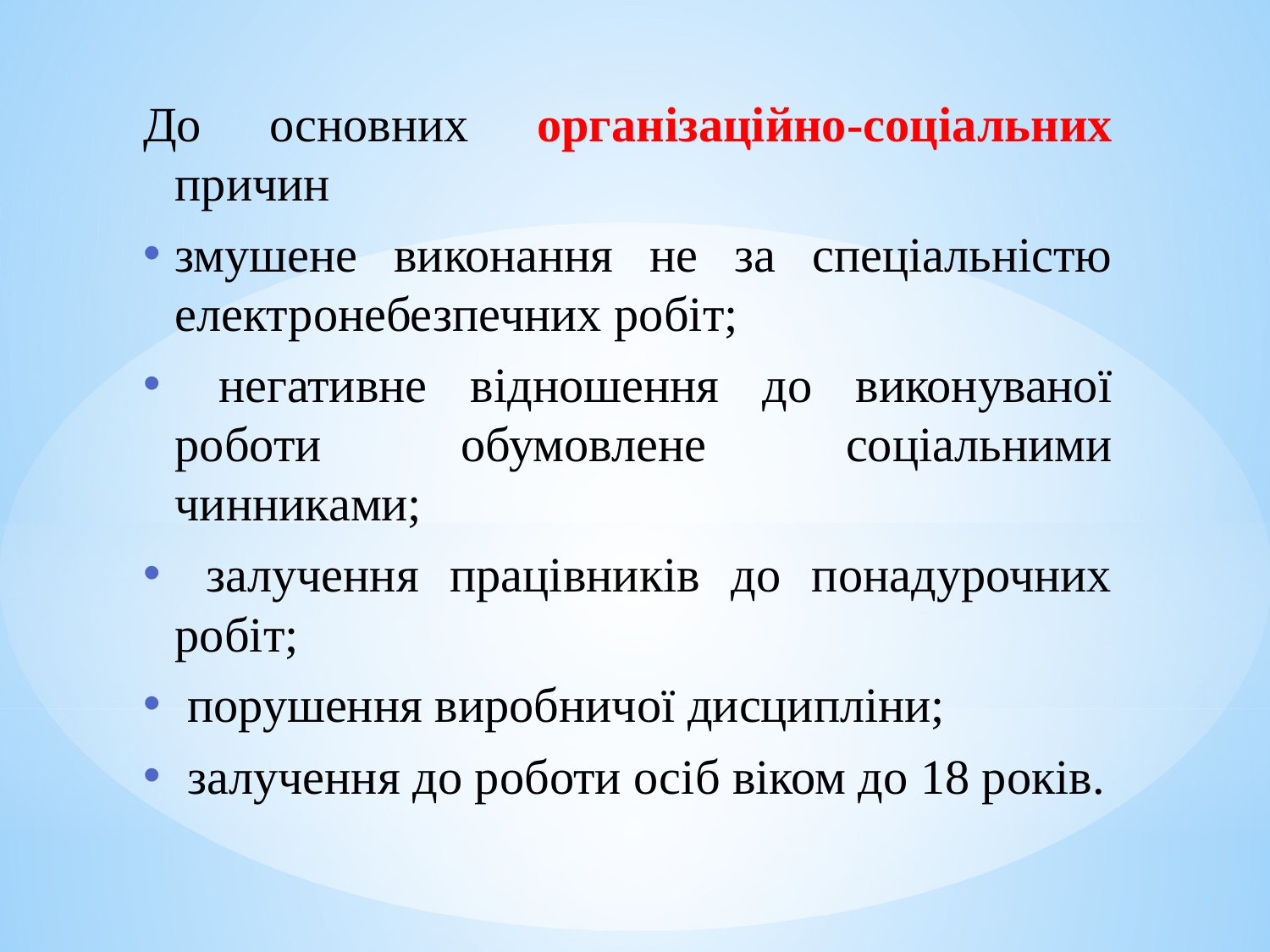

До основних організаційно-соціальних причин
змушене виконання не за спеціальністю електронебезпечних робіт;
 негативне відношення до виконуваної роботи обумовлене соціальними чинниками;
 залучення працівників до понадурочних робіт;
 порушення виробничої дисципліни;
 залучення до роботи осіб віком до 18 років.